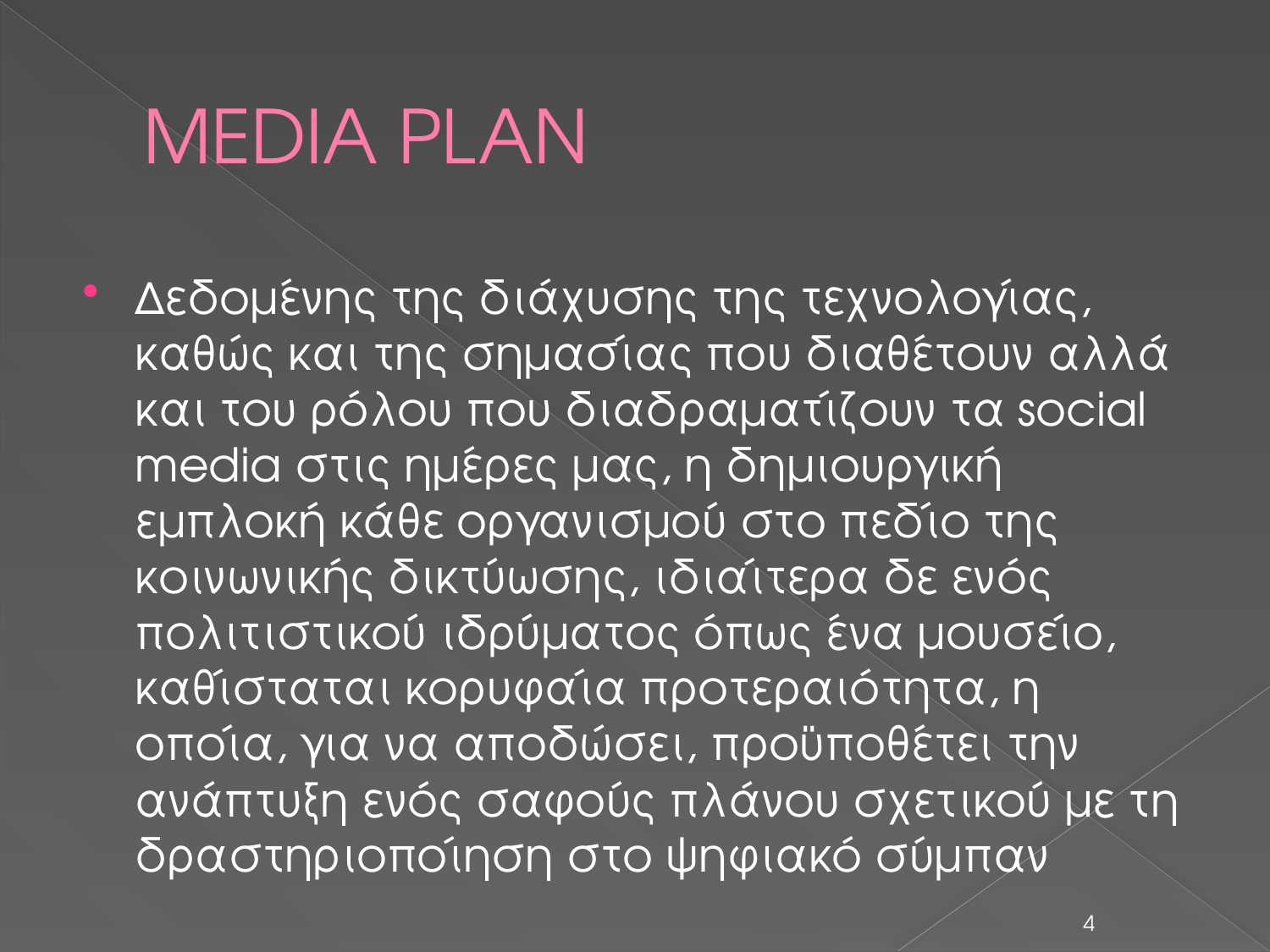

# MEDIA PLAN
Δεδομένης της διάχυσης της τεχνολογίας, καθώς και της σημασίας που διαθέτουν αλλά και του ρόλου που διαδραματίζουν τα social media στις ημέρες μας, η δημιουργική εμπλοκή κάθε οργανισμού στο πεδίο της κοινωνικής δικτύωσης, ιδιαίτερα δε ενός πολιτιστικού ιδρύματος όπως ένα μουσείο, καθίσταται κορυφαία προτεραιότητα, η οποία, για να αποδώσει, προϋποθέτει την ανάπτυξη ενός σαφούς πλάνου σχετικού με τη δραστηριοποίηση στο ψηφιακό σύμπαν
4